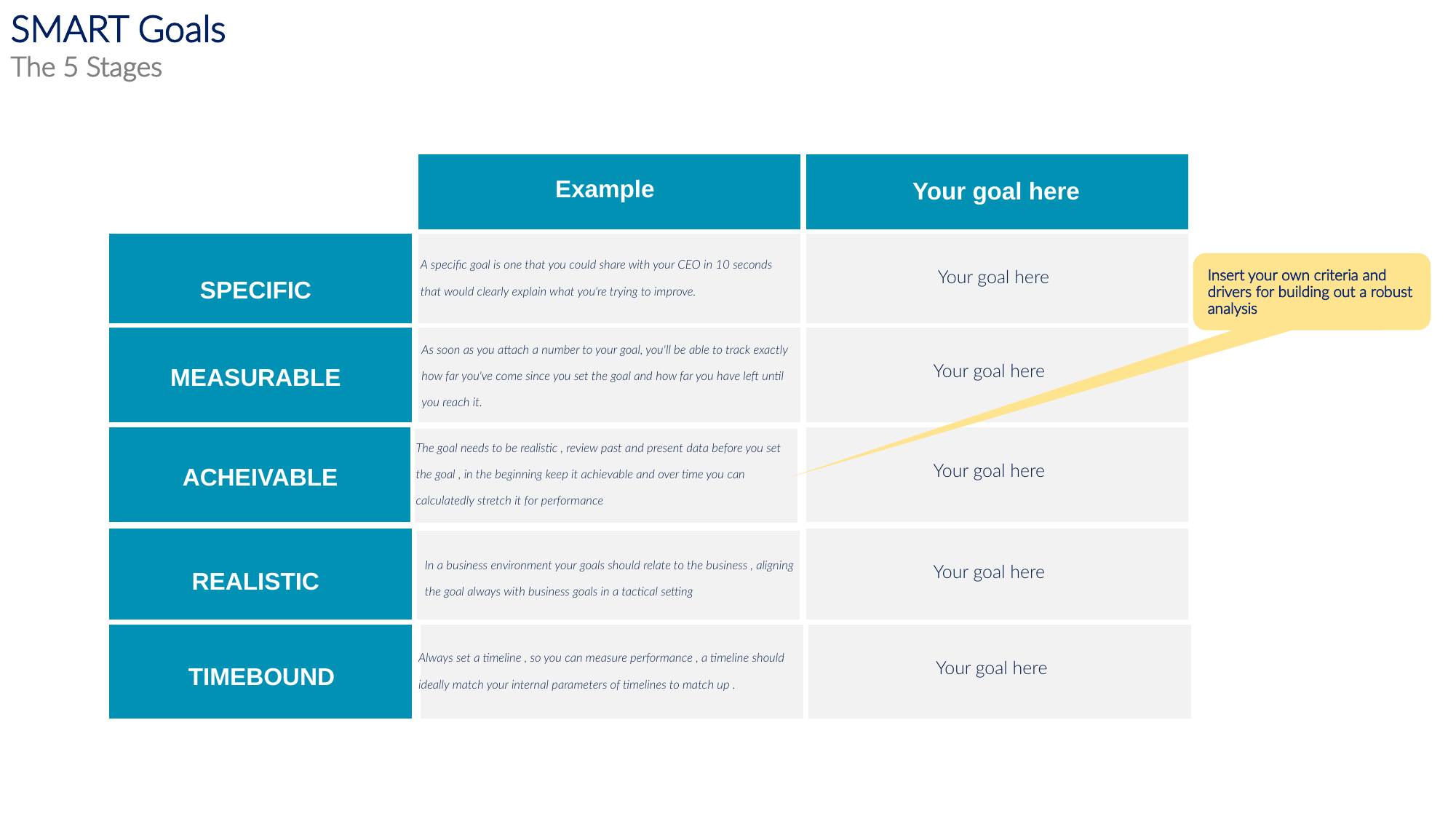

SMART Goals
The 5 Stages

Example
Your goal here

A specific goal is one that you could share with your CEO in 10 seconds that would clearly explain what you're trying to improve.
Insert your own criteria and drivers for building out a robust analysis
Your goal here
SPECIFIC

As soon as you attach a number to your goal, you'll be able to track exactly how far you've come since you set the goal and how far you have left until you reach it.
Your goal here
MEASURABLE

The goal needs to be realistic , review past and present data before you set the goal , in the beginning keep it achievable and over time you can calculatedly stretch it for performance

Your goal here
ACHEIVABLE

In a business environment your goals should relate to the business , aligning the goal always with business goals in a tactical setting
Your goal here
REALISTIC
Always set a timeline , so you can measure performance , a timeline should ideally match your internal parameters of timelines to match up .

Your goal here
TIMEBOUND